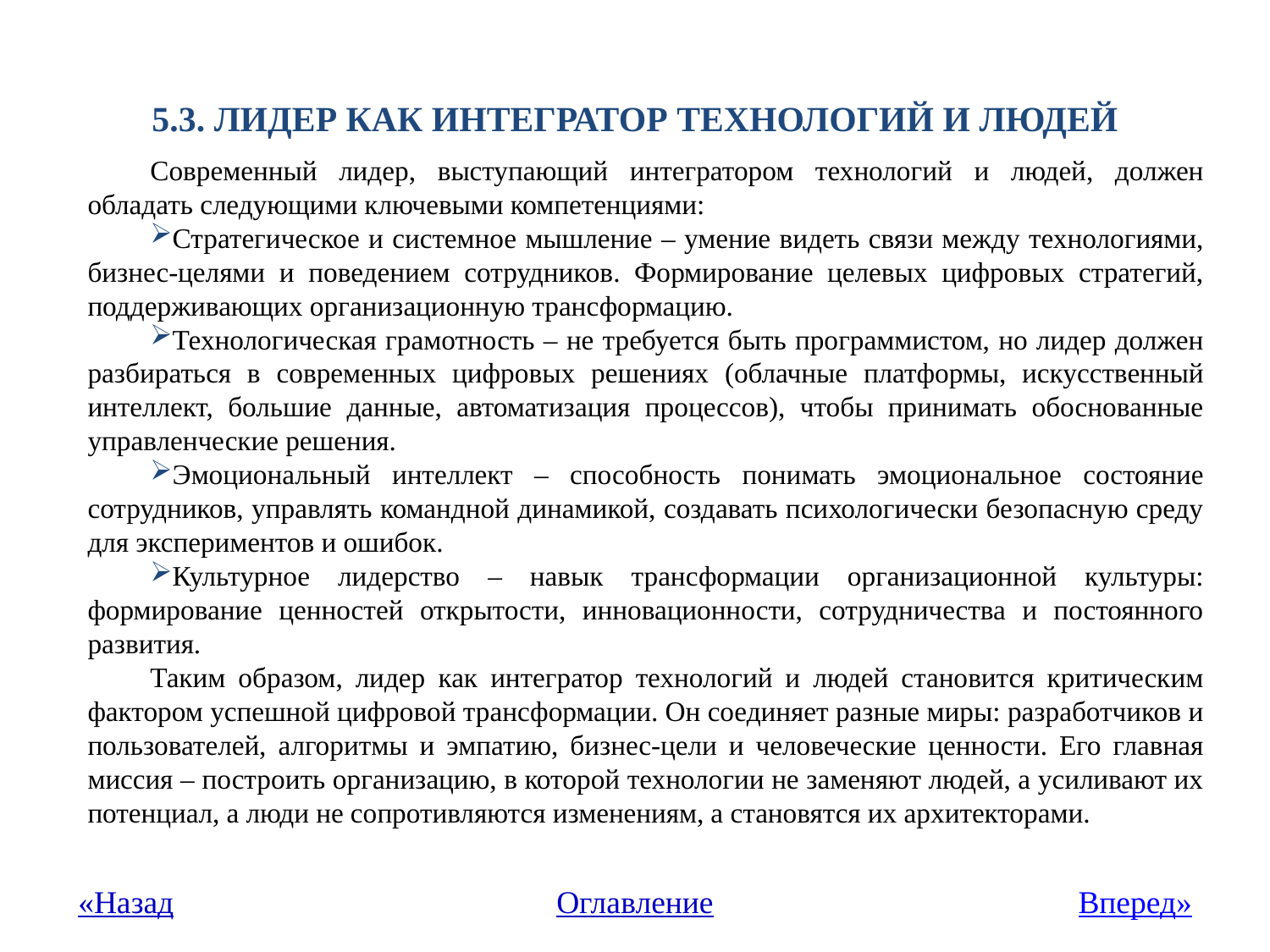

# 5.3. ЛИДЕР КАК ИНТЕГРАТОР ТЕХНОЛОГИЙ И ЛЮДЕЙ
Современный лидер, выступающий интегратором технологий и людей, должен обладать следующими ключевыми компетенциями:
Стратегическое и системное мышление – умение видеть связи между технологиями, бизнес-целями и поведением сотрудников. Формирование целевых цифровых стратегий, поддерживающих организационную трансформацию.
Технологическая грамотность – не требуется быть программистом, но лидер должен разбираться в современных цифровых решениях (облачные платформы, искусственный интеллект, большие данные, автоматизация процессов), чтобы принимать обоснованные управленческие решения.
Эмоциональный интеллект – способность понимать эмоциональное состояние сотрудников, управлять командной динамикой, создавать психологически безопасную среду для экспериментов и ошибок.
Культурное лидерство – навык трансформации организационной культуры: формирование ценностей открытости, инновационности, сотрудничества и постоянного развития.
Таким образом, лидер как интегратор технологий и людей становится критическим фактором успешной цифровой трансформации. Он соединяет разные миры: разработчиков и пользователей, алгоритмы и эмпатию, бизнес-цели и человеческие ценности. Его главная миссия – построить организацию, в которой технологии не заменяют людей, а усиливают их потенциал, а люди не сопротивляются изменениям, а становятся их архитекторами.

«Назад
Оглавление
Вперед»